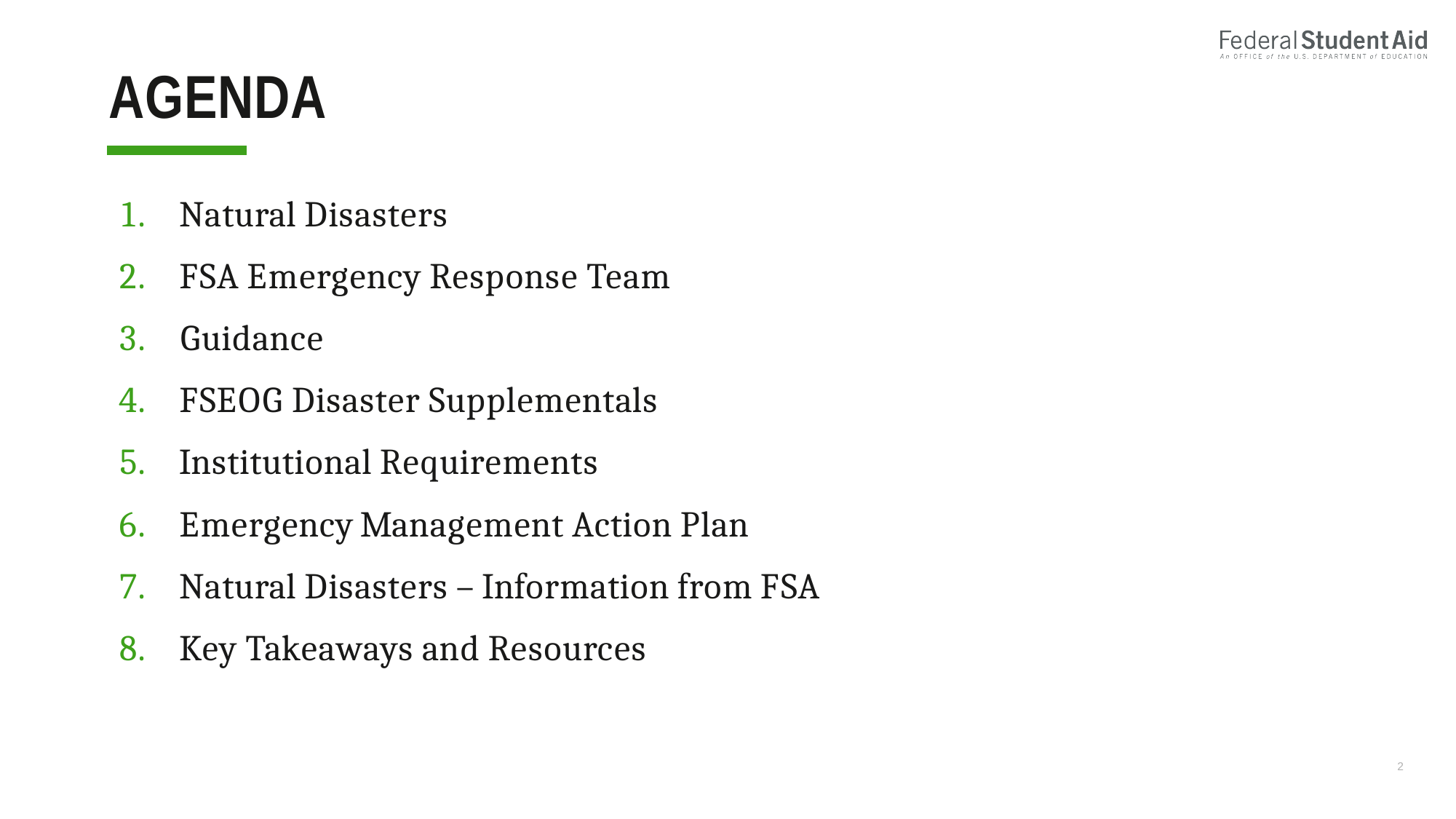

# Agenda
Natural Disasters
FSA Emergency Response Team
Guidance
FSEOG Disaster Supplementals
Institutional Requirements
Emergency Management Action Plan
Natural Disasters – Information from FSA
Key Takeaways and Resources
2